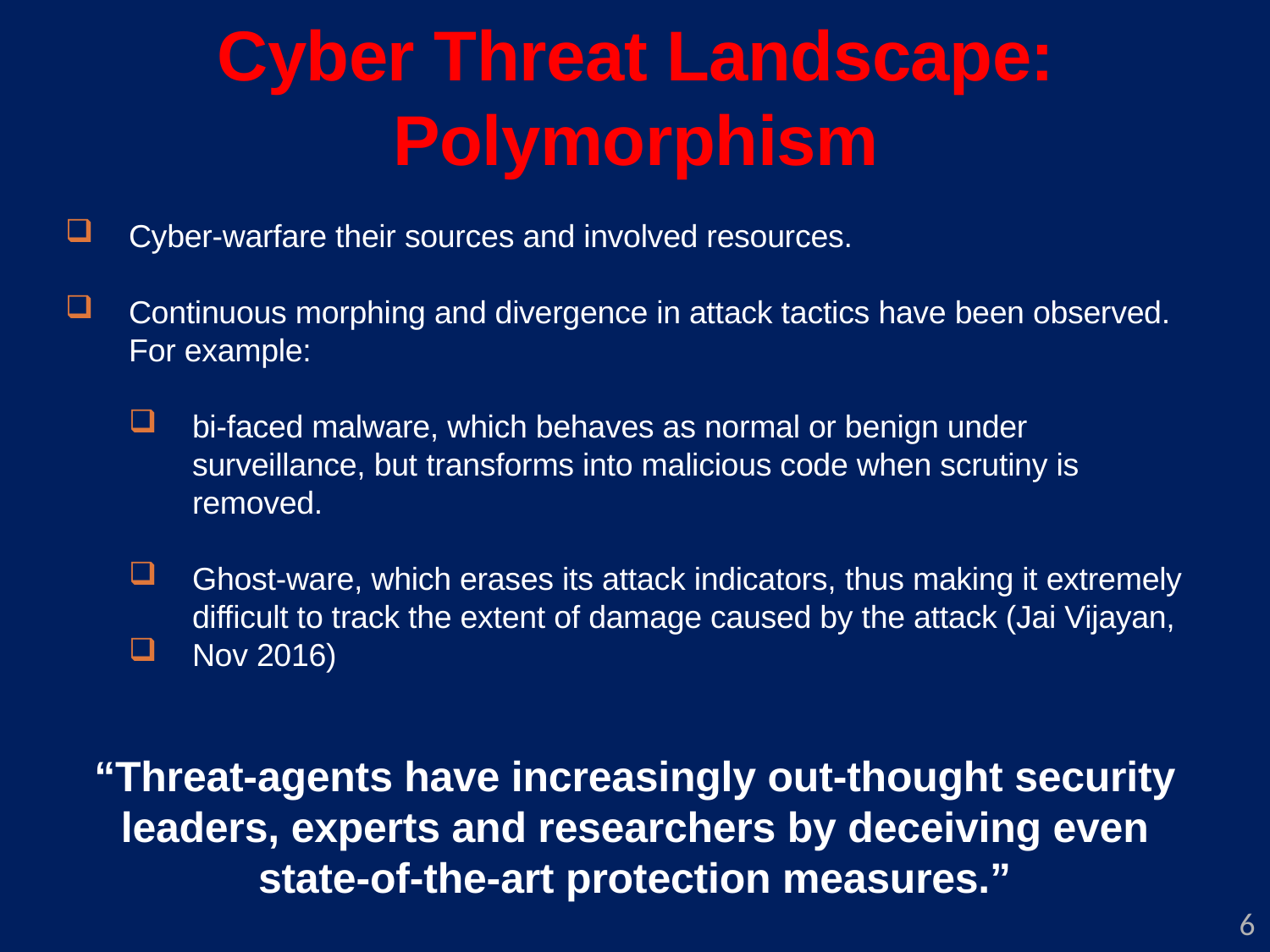

Cyber Threat Landscape: Polymorphism
Cyber-warfare their sources and involved resources.

Continuous morphing and divergence in attack tactics have been observed. For example:

bi-faced malware, which behaves as normal or benign under surveillance, but transforms into malicious code when scrutiny is removed.

Ghost-ware, which erases its attack indicators, thus making it extremely difficult to track the extent of damage caused by the attack (Jai Vijayan,
Nov 2016)

“Threat-agents have increasingly out-thought security leaders, experts and researchers by deceiving even state-of-the-art protection measures.”
6